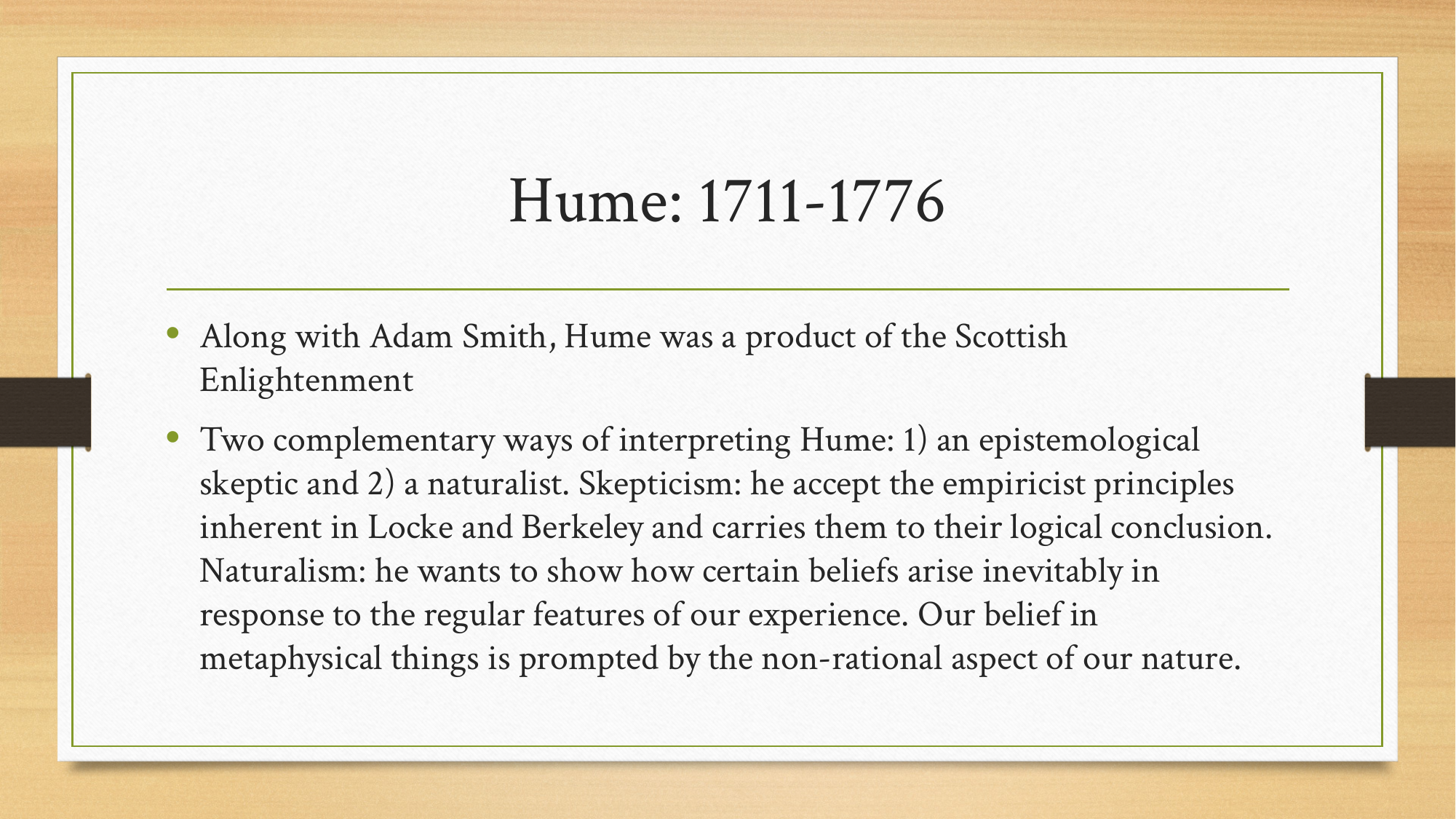

# Hume: 1711-1776
Along with Adam Smith, Hume was a product of the Scottish Enlightenment
Two complementary ways of interpreting Hume: 1) an epistemological skeptic and 2) a naturalist. Skepticism: he accept the empiricist principles inherent in Locke and Berkeley and carries them to their logical conclusion. Naturalism: he wants to show how certain beliefs arise inevitably in response to the regular features of our experience. Our belief in metaphysical things is prompted by the non-rational aspect of our nature.